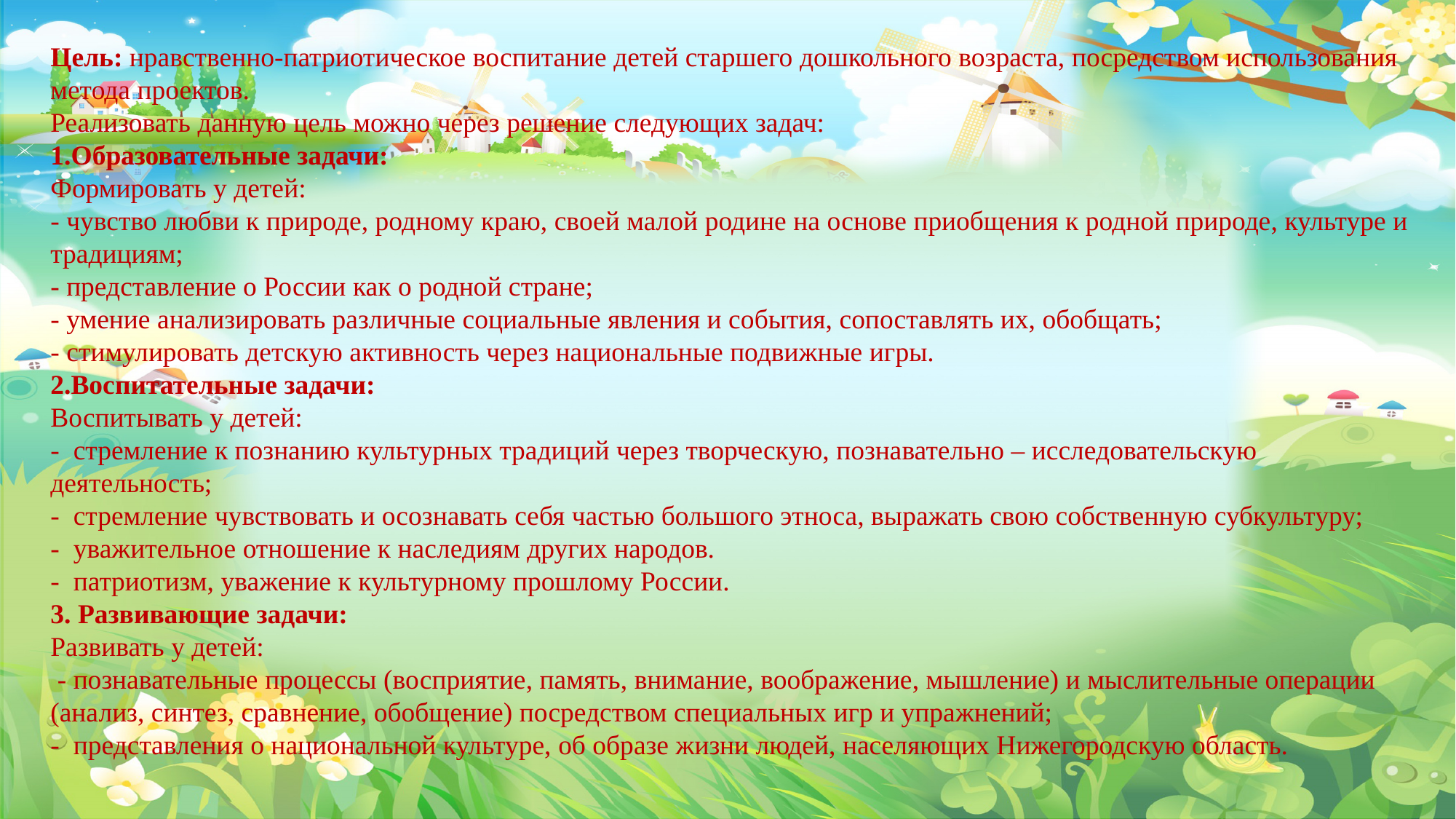

Цель: нравственно-патриотическое воспитание детей старшего дошкольного возраста, посредством использования метода проектов.
Реализовать данную цель можно через решение следующих задач:
1.Образовательные задачи:
Формировать у детей:
- чувство любви к природе, родному краю, своей малой родине на основе приобщения к родной природе, культуре и традициям;
- представление о России как о родной стране;
- умение анализировать различные социальные явления и события, сопоставлять их, обобщать;
- стимулировать детскую активность через национальные подвижные игры.
2.Воспитательные задачи:
Воспитывать у детей:
-  стремление к познанию культурных традиций через творческую, познавательно – исследовательскую деятельность;
-  стремление чувствовать и осознавать себя частью большого этноса, выражать свою собственную субкультуру;
-  уважительное отношение к наследиям других народов.
-  патриотизм, уважение к культурному прошлому России.
3. Развивающие задачи:
Развивать у детей:
 - познавательные процессы (восприятие, память, внимание, воображение, мышление) и мыслительные операции (анализ, синтез, сравнение, обобщение) посредством специальных игр и упражнений;
-  представления о национальной культуре, об образе жизни людей, населяющих Нижегородскую область.